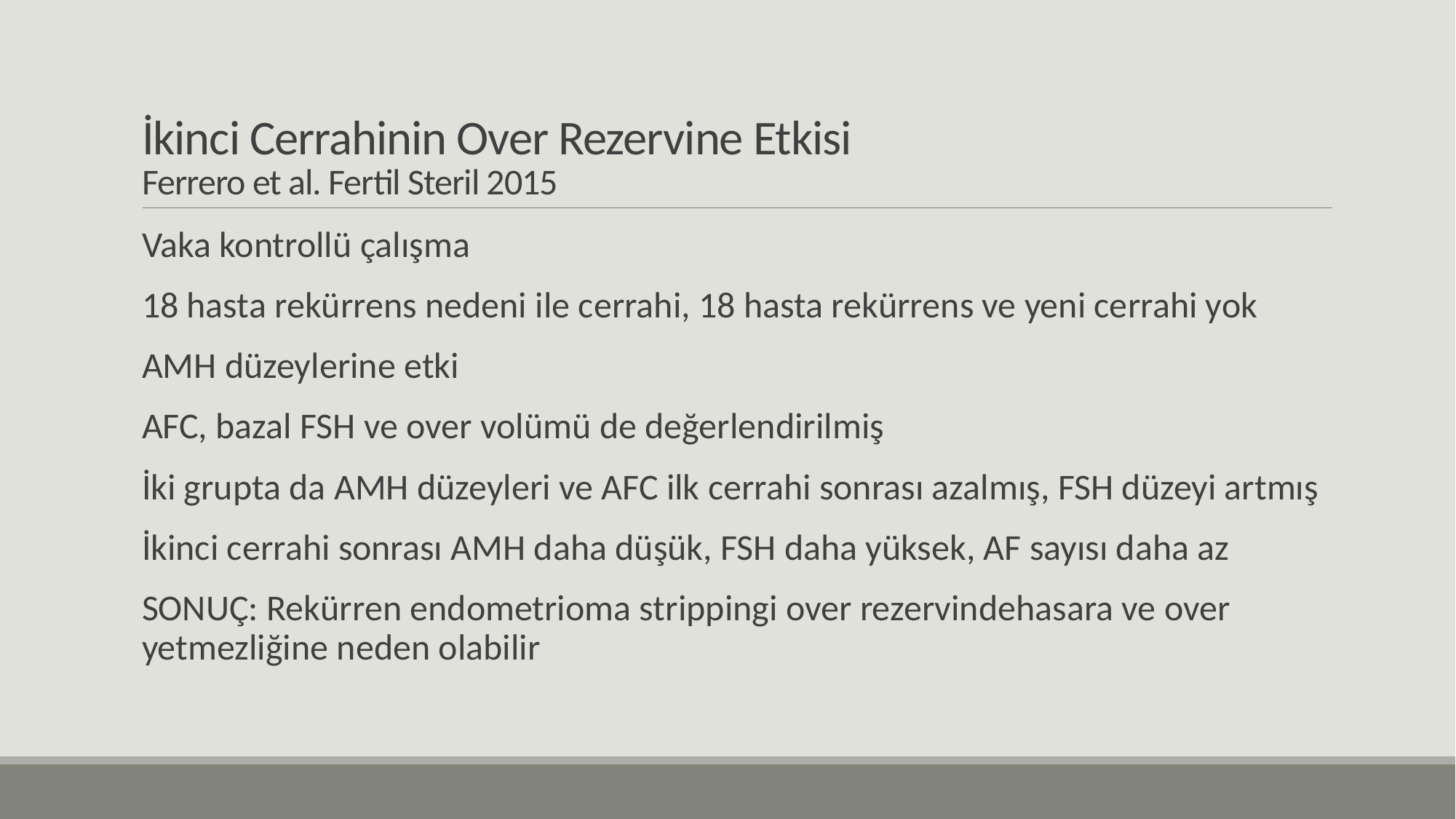

# İkinci Cerrahinin Over Rezervine Etkisi Ferrero et al. Fertil Steril 2015
Vaka kontrollü çalışma
18 hasta rekürrens nedeni ile cerrahi, 18 hasta rekürrens ve yeni cerrahi yok
AMH düzeylerine etki
AFC, bazal FSH ve over volümü de değerlendirilmiş
İki grupta da AMH düzeyleri ve AFC ilk cerrahi sonrası azalmış, FSH düzeyi artmış
İkinci cerrahi sonrası AMH daha düşük, FSH daha yüksek, AF sayısı daha az
SONUÇ: Rekürren endometrioma strippingi over rezervindehasara ve over yetmezliğine neden olabilir